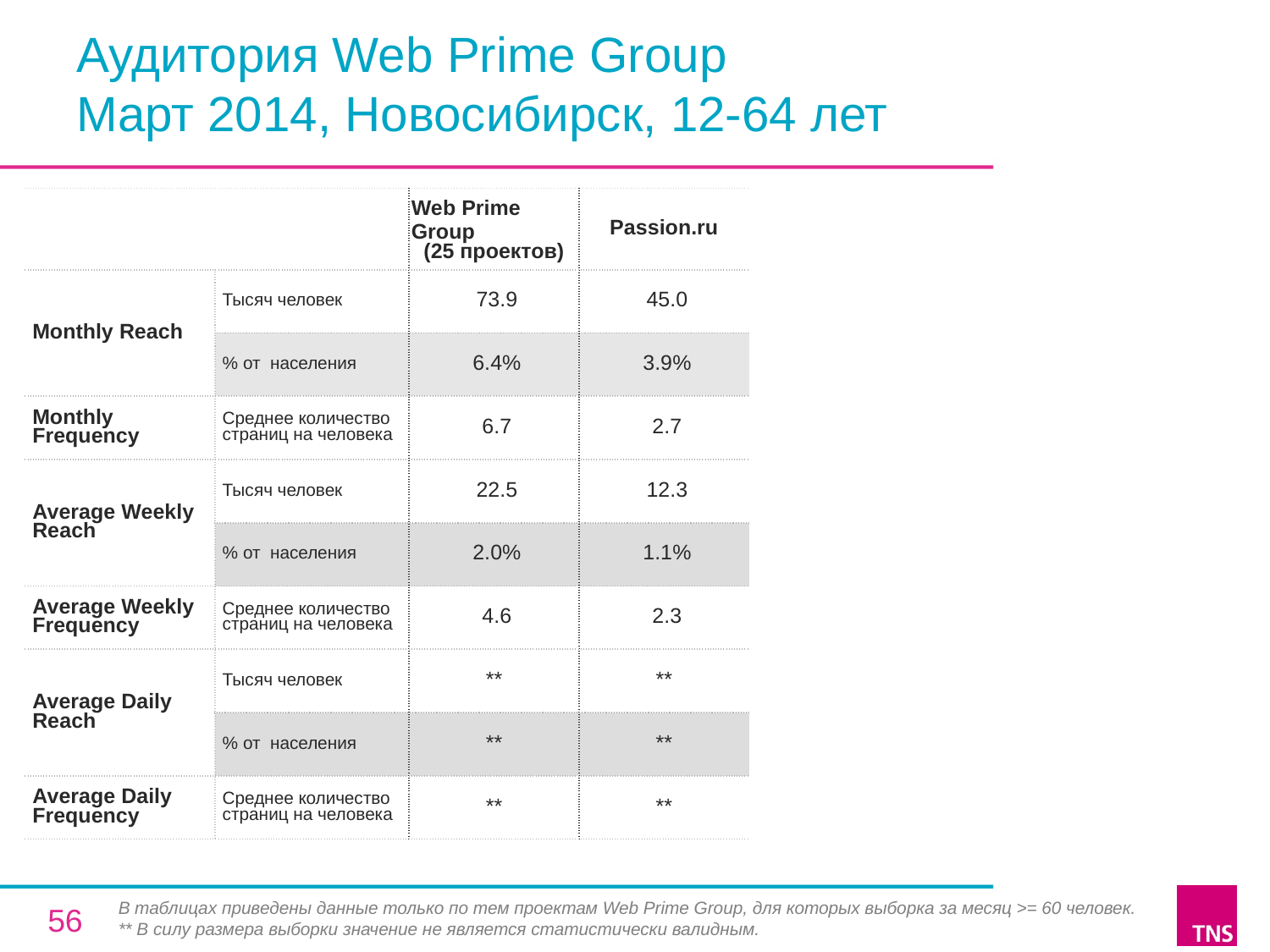

# Аудитория Web Prime Group Март 2014, Новосибирск, 12-64 лет
|  |  | Web Prime Group (25 проектов) | Passion.ru |
| --- | --- | --- | --- |
| Monthly Reach | Тысяч человек | 73.9 | 45.0 |
|  | % от населения | 6.4% | 3.9% |
| Monthly Frequency | Среднее количество страниц на человека | 6.7 | 2.7 |
| Average Weekly Reach | Тысяч человек | 22.5 | 12.3 |
|  | % от населения | 2.0% | 1.1% |
| Average Weekly Frequency | Среднее количество страниц на человека | 4.6 | 2.3 |
| Average Daily Reach | Тысяч человек | \*\* | \*\* |
|  | % от населения | \*\* | \*\* |
| Average Daily Frequency | Среднее количество страниц на человека | \*\* | \*\* |
В таблицах приведены данные только по тем проектам Web Prime Group, для которых выборка за месяц >= 60 человек.
** В силу размера выборки значение не является статистически валидным.
56